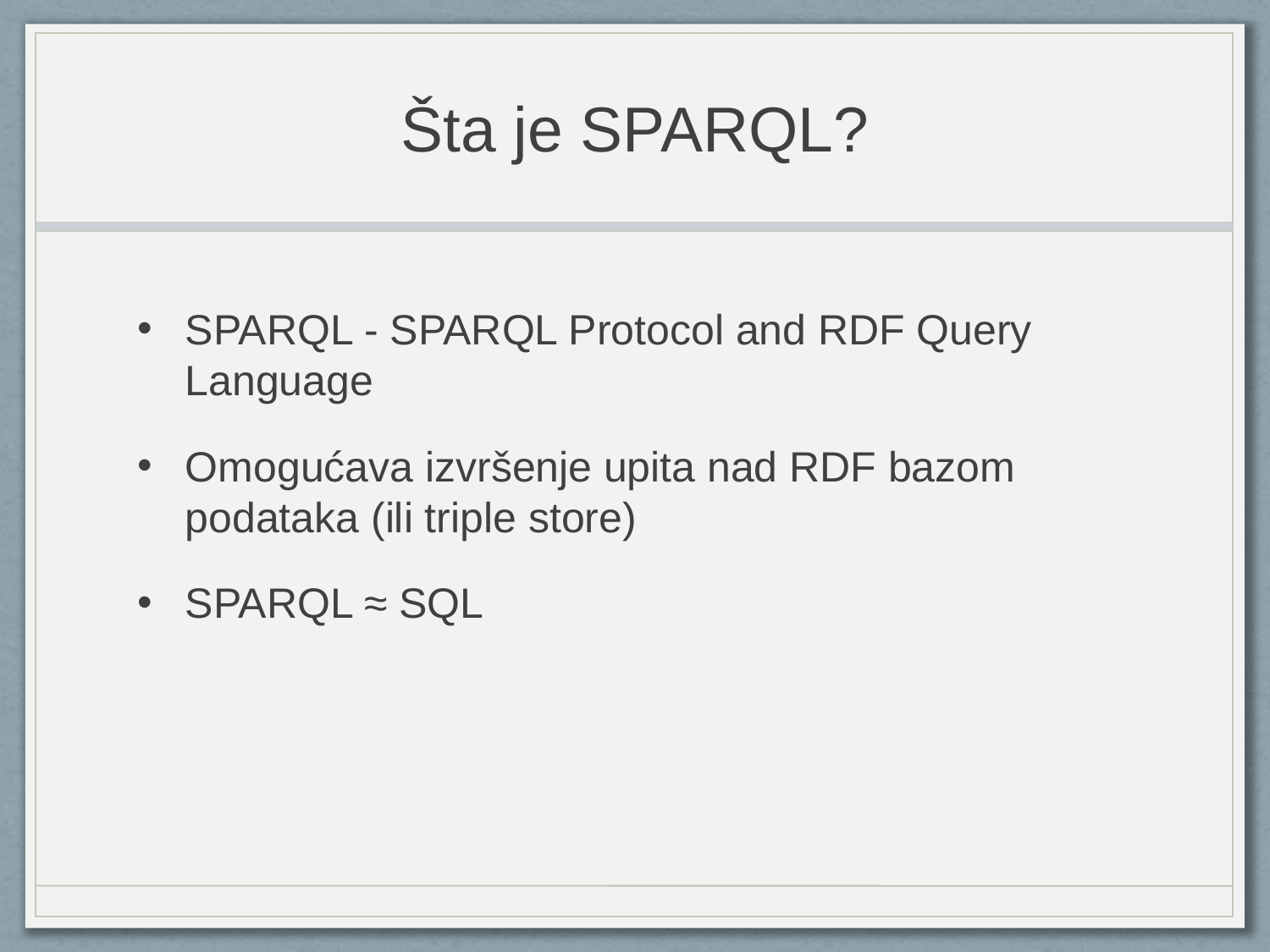

# Šta je SPARQL?
SPARQL - SPARQL Protocol and RDF Query Language
Omogućava izvršenje upita nad RDF bazom podataka (ili triple store)
SPARQL ≈ SQL